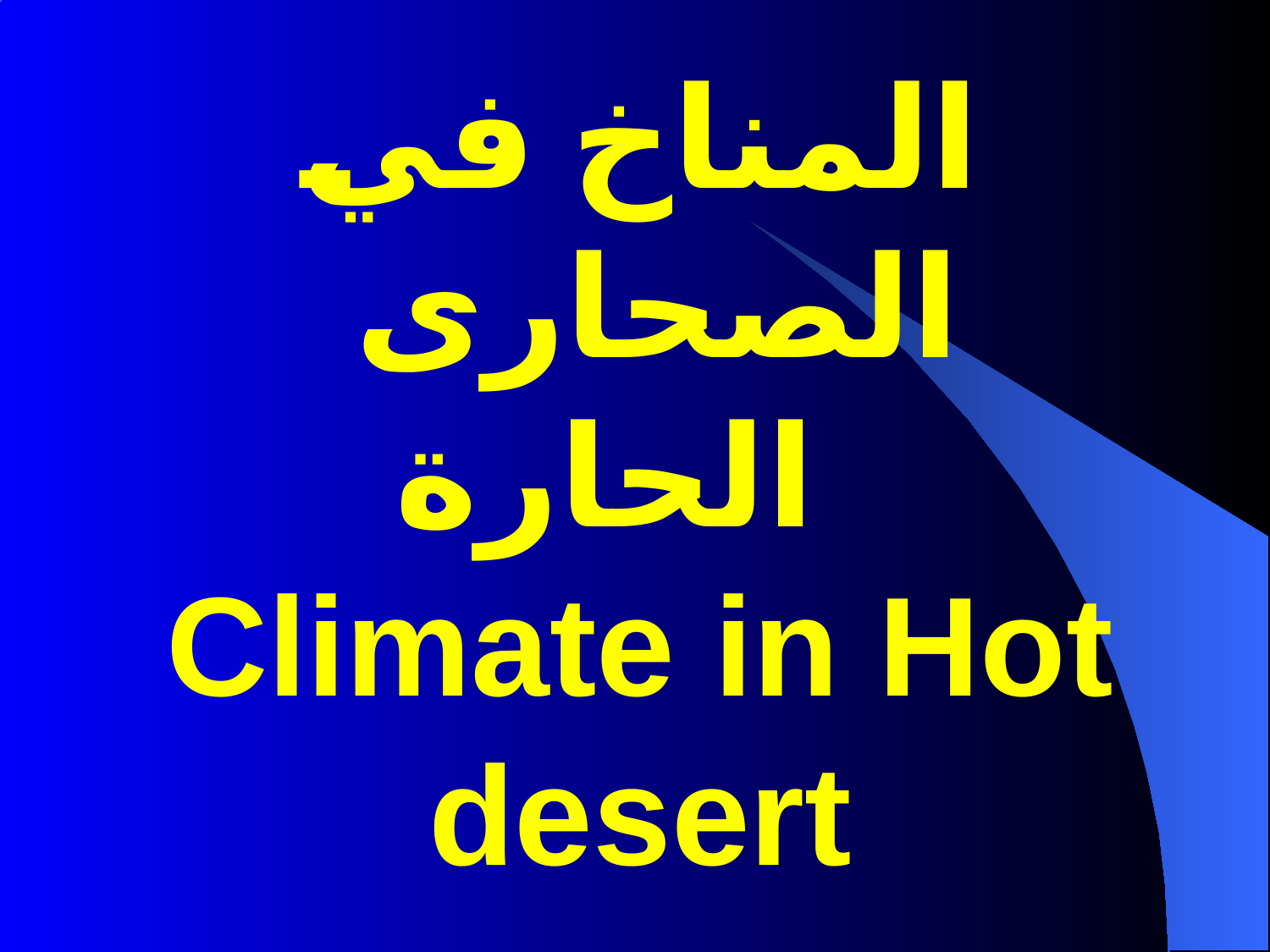

# المناخ في الصحارى الحارة Climate in Hot desert